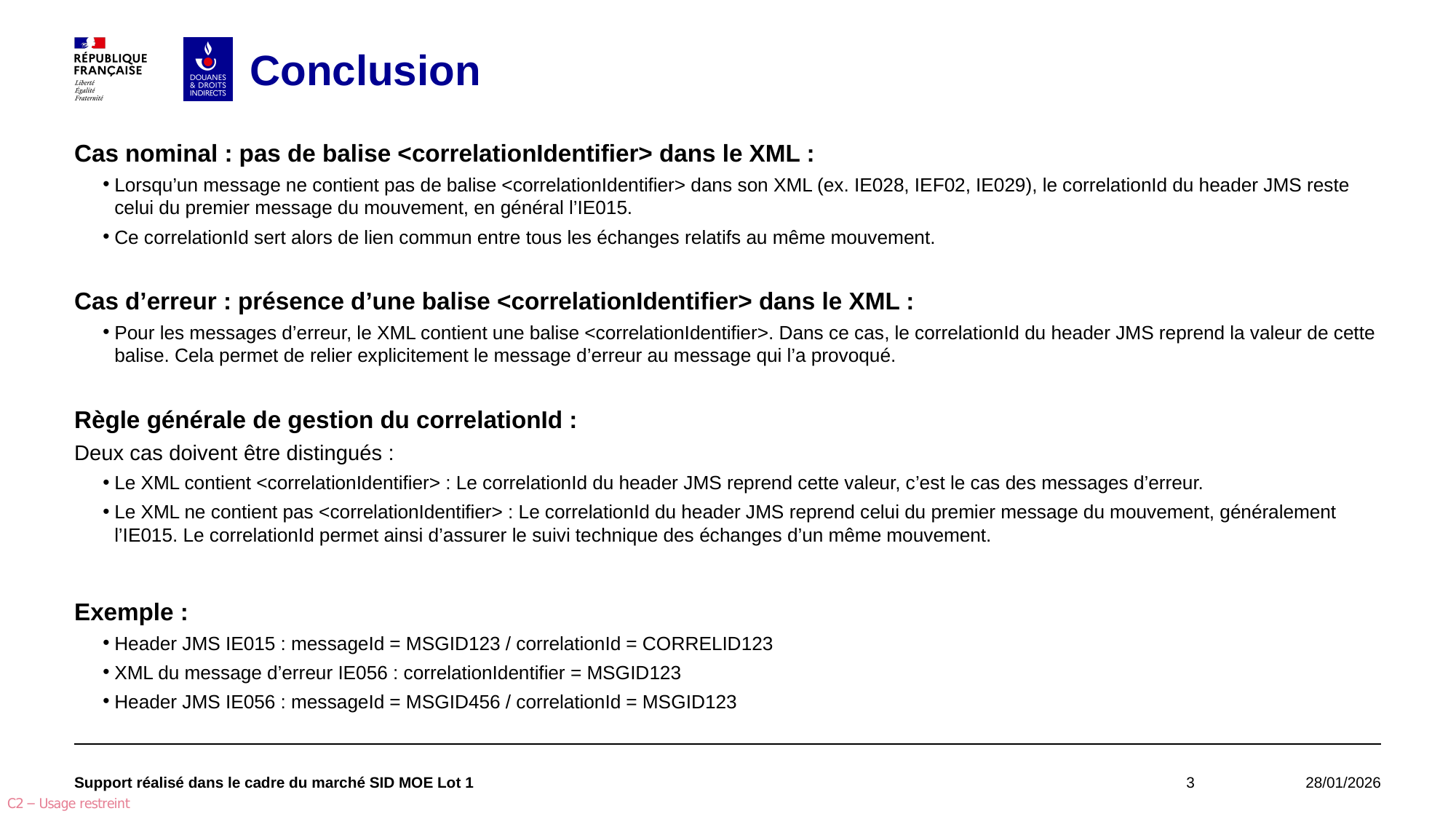

Conclusion
Cas nominal : pas de balise <correlationIdentifier> dans le XML :
Lorsqu’un message ne contient pas de balise <correlationIdentifier> dans son XML (ex. IE028, IEF02, IE029), le correlationId du header JMS reste celui du premier message du mouvement, en général l’IE015.
Ce correlationId sert alors de lien commun entre tous les échanges relatifs au même mouvement.

Cas d’erreur : présence d’une balise <correlationIdentifier> dans le XML :
Pour les messages d’erreur, le XML contient une balise <correlationIdentifier>. Dans ce cas, le correlationId du header JMS reprend la valeur de cette balise. Cela permet de relier explicitement le message d’erreur au message qui l’a provoqué.

Règle générale de gestion du correlationId :
Deux cas doivent être distingués :
Le XML contient <correlationIdentifier> : Le correlationId du header JMS reprend cette valeur, c’est le cas des messages d’erreur.
Le XML ne contient pas <correlationIdentifier> : Le correlationId du header JMS reprend celui du premier message du mouvement, généralement l’IE015. Le correlationId permet ainsi d’assurer le suivi technique des échanges d’un même mouvement.

Exemple :
Header JMS IE015 : messageId = MSGID123 / correlationId = CORRELID123
XML du message d’erreur IE056 : correlationIdentifier = MSGID123
Header JMS IE056 : messageId = MSGID456 / correlationId = MSGID123
Support réalisé dans le cadre du marché SID MOE Lot 1
3
28/01/2026